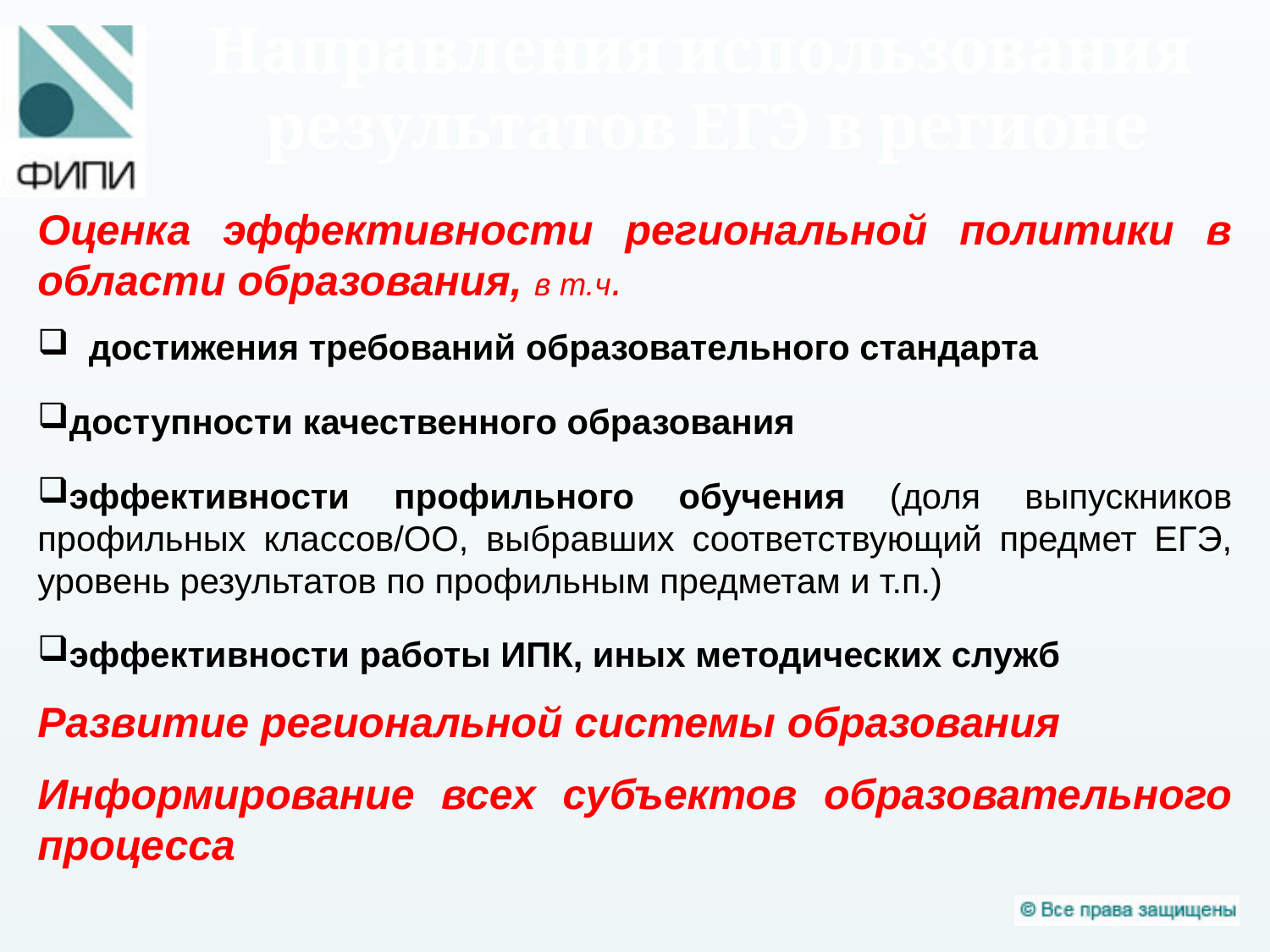

# Направления использования результатов ЕГЭ в регионе
Оценка эффективности региональной политики в области образования, в т.ч.
  достижения требований образовательного стандарта
доступности качественного образования
эффективности профильного обучения (доля выпускников профильных классов/ОО, выбравших соответствующий предмет ЕГЭ, уровень результатов по профильным предметам и т.п.)
эффективности работы ИПК, иных методических служб
Развитие региональной системы образования
Информирование всех субъектов образовательного процесса